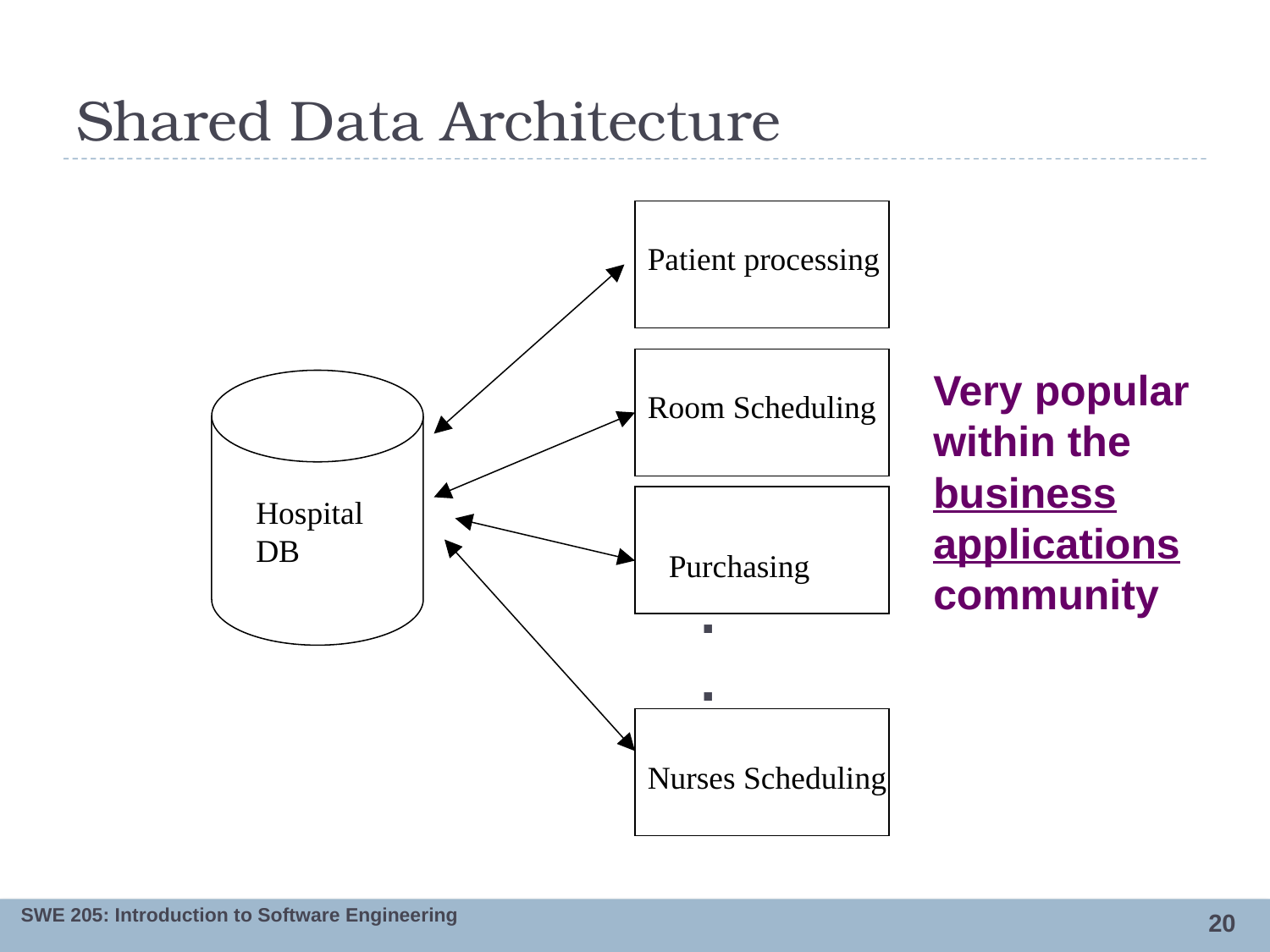

# Shared Data Architecture

Patient processing

Very popular within the business applications community

Room Scheduling

Hospital
DB

Purchasing
.
.

Nurses Scheduling
20